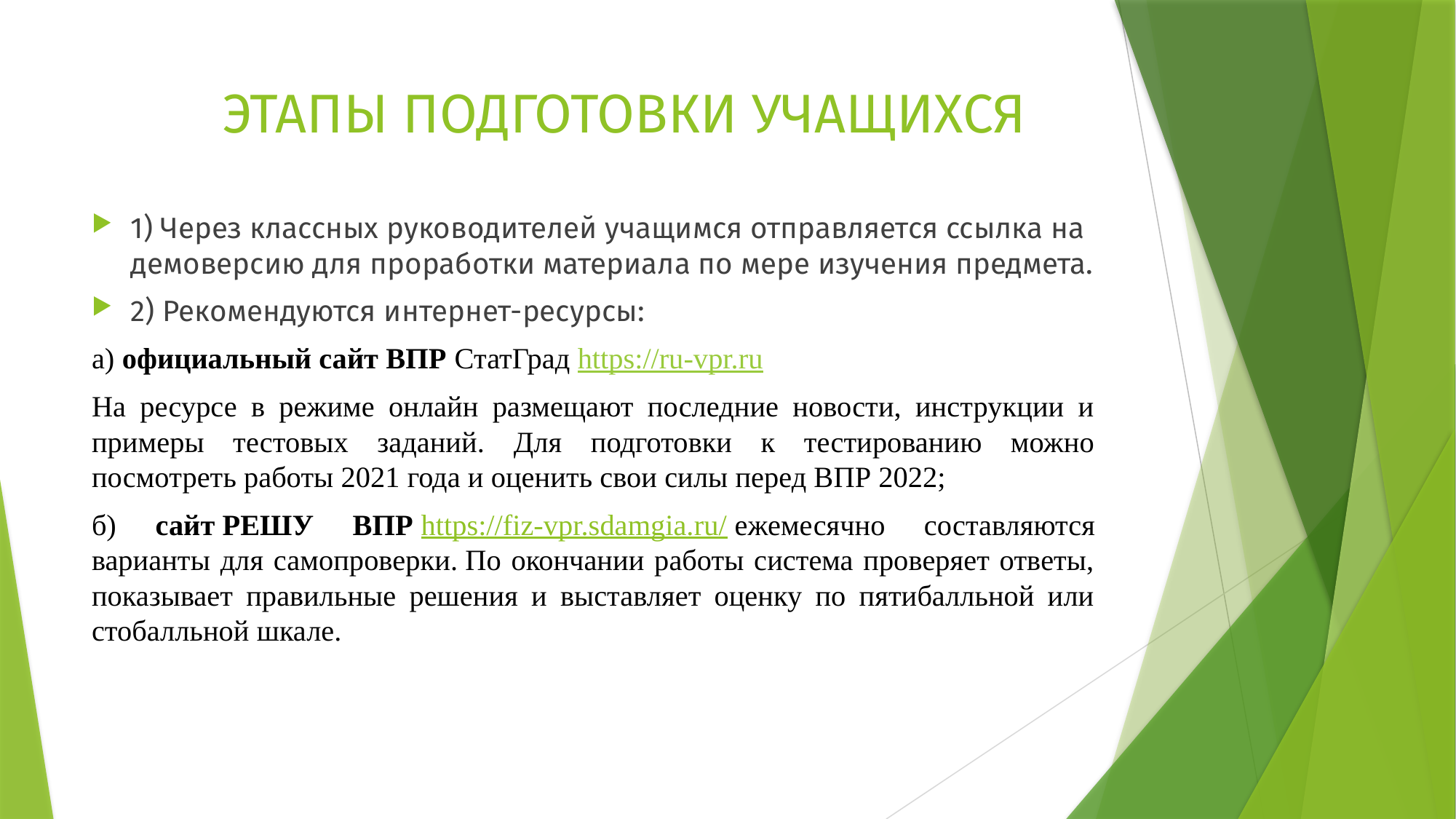

# ЭТАПЫ ПОДГОТОВКИ УЧАЩИХСЯ
1) Через классных руководителей учащимся отправляется ссылка на демоверсию для проработки материала по мере изучения предмета.
2) Рекомендуются интернет-ресурсы:
а) официальный сайт ВПР СтатГрад https://ru-vpr.ru
На ресурсе в режиме онлайн размещают последние новости, инструкции и примеры тестовых заданий. Для подготовки к тестированию можно посмотреть работы 2021 года и оценить свои силы перед ВПР 2022;
б) сайт РЕШУ ВПР https://fiz-vpr.sdamgia.ru/ ежемесячно составляются варианты для самопроверки. По окончании работы система проверяет ответы, показывает правильные решения и выставляет оценку по пятибалльной или стобалльной шкале.